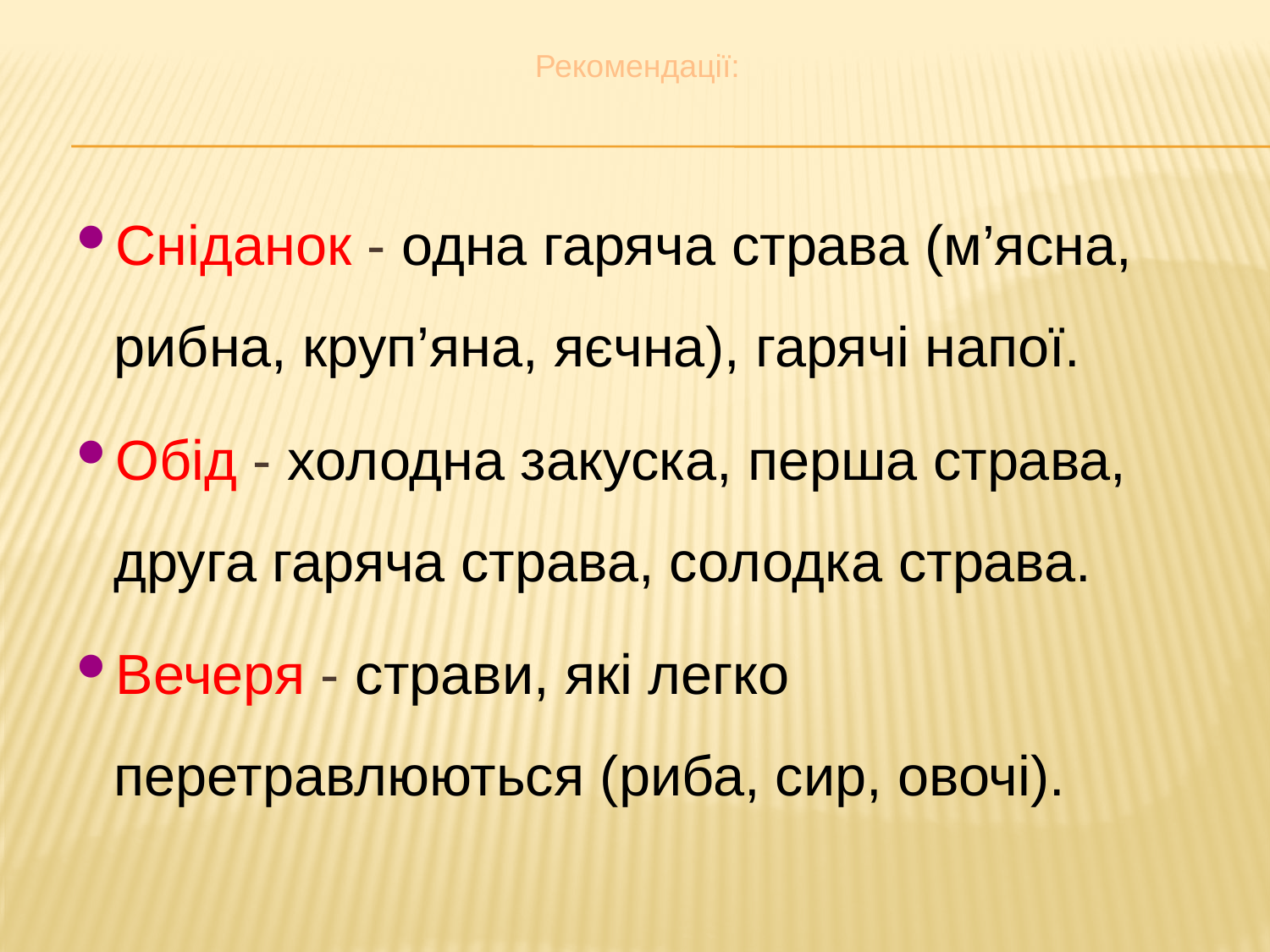

Рекомендації:
Сніданок - одна гаряча страва (м’ясна, рибна, круп’яна, яєчна), гарячі напої.
Обід - холодна закуска, перша страва, друга гаряча страва, солодка страва.
Вечеря - страви, які легко перетравлюються (риба, сир, овочі).